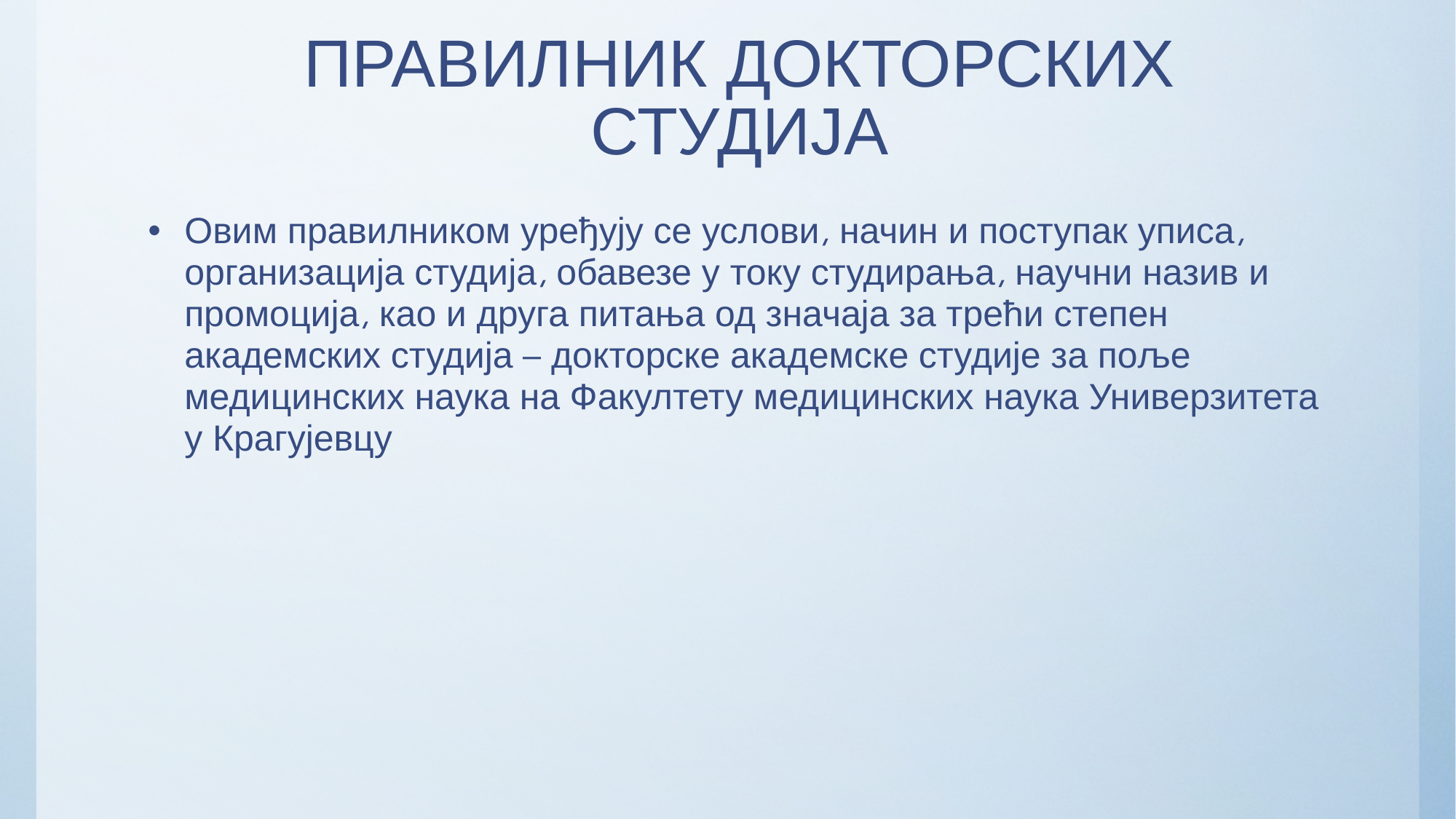

# ПРАВИЛНИК ДОКТОРСКИХ СТУДИЈА
Овим правилником уређују се услови, начин и поступак уписа, организација студија, обавезе у току студирања, научни назив и промоција, као и друга питања од значаја за трећи степен академских студија – докторске академске студије за поље медицинских наука на Факултету медицинских наука Универзитета у Крагујевцу